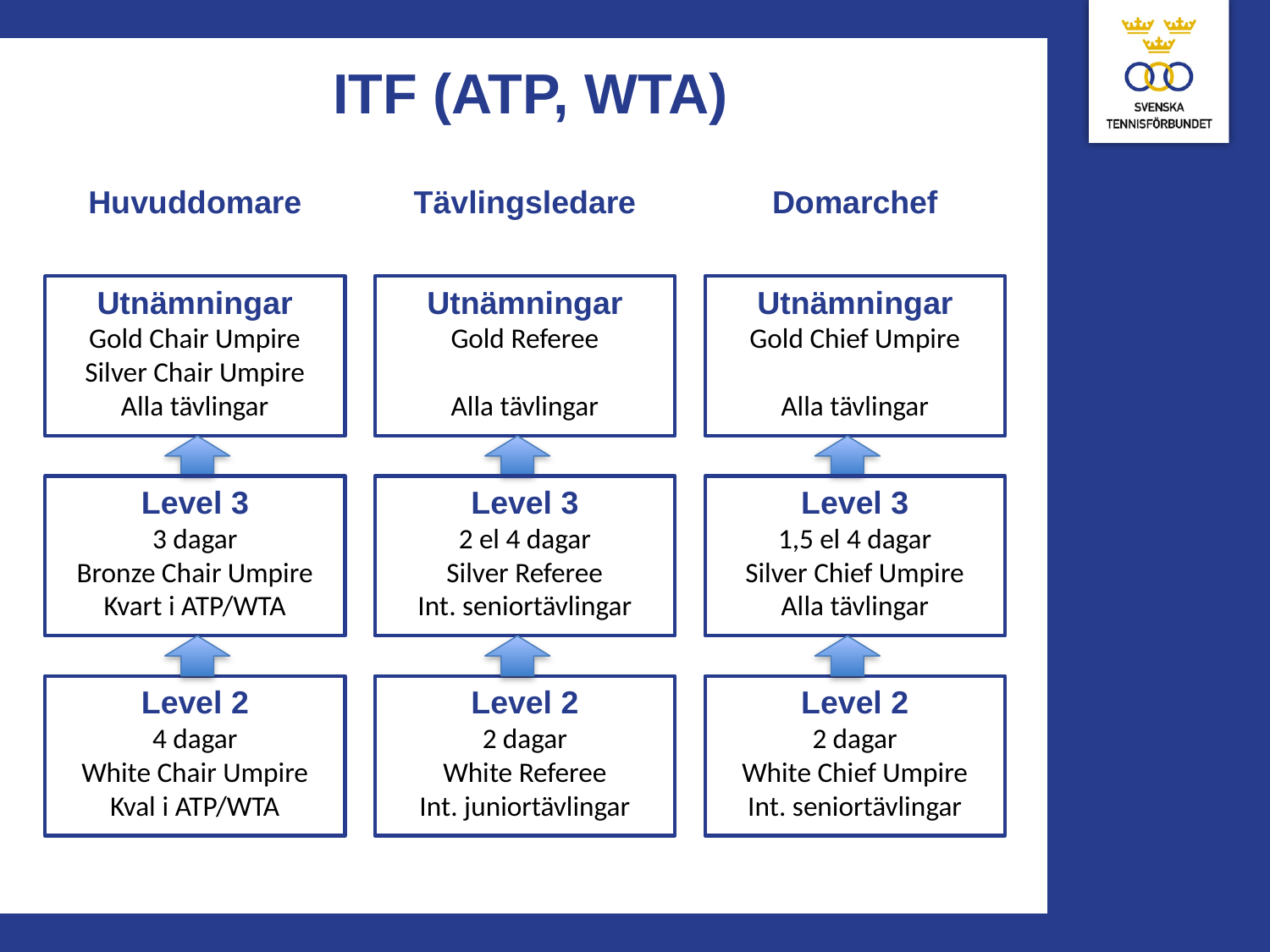

# ITF (ATP, WTA)
Huvuddomare
Tävlingsledare
Domarchef
Utnämningar
Gold Chair Umpire
Silver Chair Umpire
Alla tävlingar
Utnämningar
Gold Referee

Alla tävlingar
Utnämningar
Gold Chief Umpire

Alla tävlingar

Level 3
3 dagar
Bronze Chair Umpire
Kvart i ATP/WTA
Level 3
2 el 4 dagar
Silver Referee
Int. seniortävlingar
Level 3
1,5 el 4 dagar
Silver Chief Umpire
Alla tävlingar

Level 2
4 dagar
White Chair Umpire
Kval i ATP/WTA
Level 2
2 dagar
White Referee
Int. juniortävlingar
Level 2
2 dagar
White Chief Umpire
Int. seniortävlingar